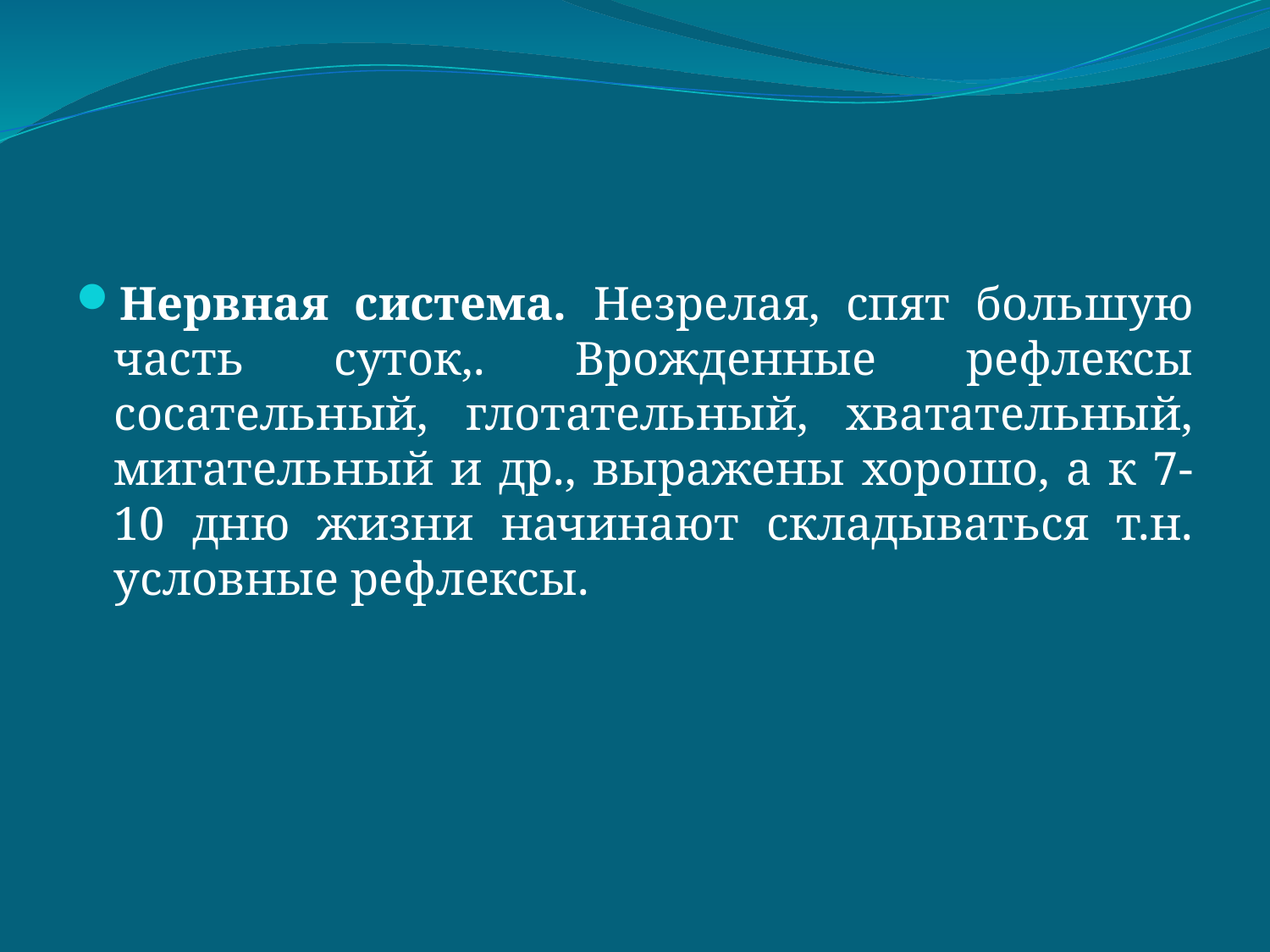

#
Нервная система. Незрелая, спят большую часть суток,. Врожденные рефлексы сосательный, глотательный, хватательный, мигательный и др., выражены хорошо, а к 7-10 дню жизни начинают складываться т.н. условные рефлексы.